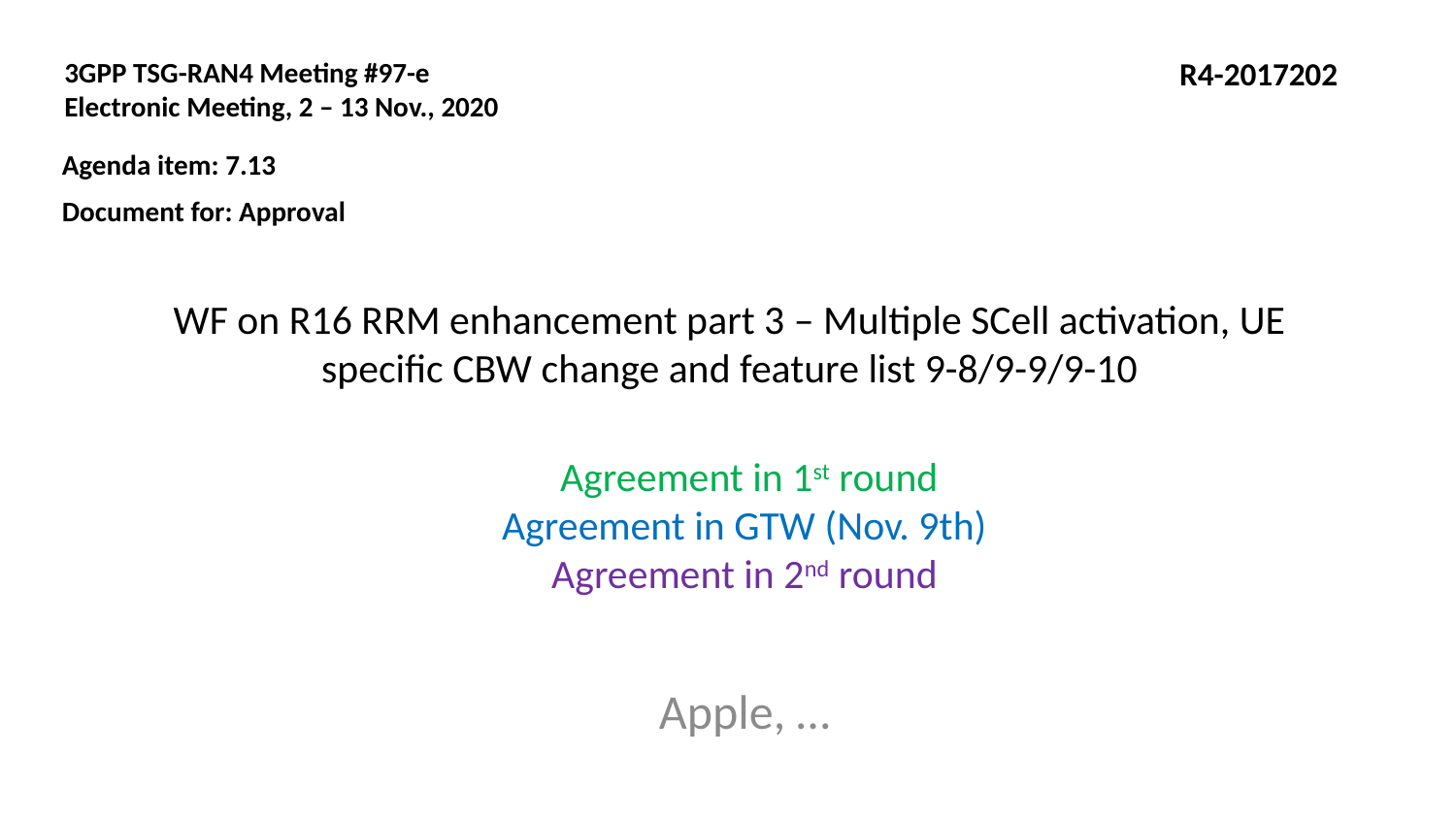

3GPP TSG-RAN4 Meeting #97-e
Electronic Meeting, 2 – 13 Nov., 2020
R4-2017202
Agenda item: 7.13
Document for: Approval
# WF on R16 RRM enhancement part 3 – Multiple SCell activation, UE specific CBW change and feature list 9-8/9-9/9-10
 Agreement in 1st round
Agreement in GTW (Nov. 9th)
Agreement in 2nd round
Apple, …